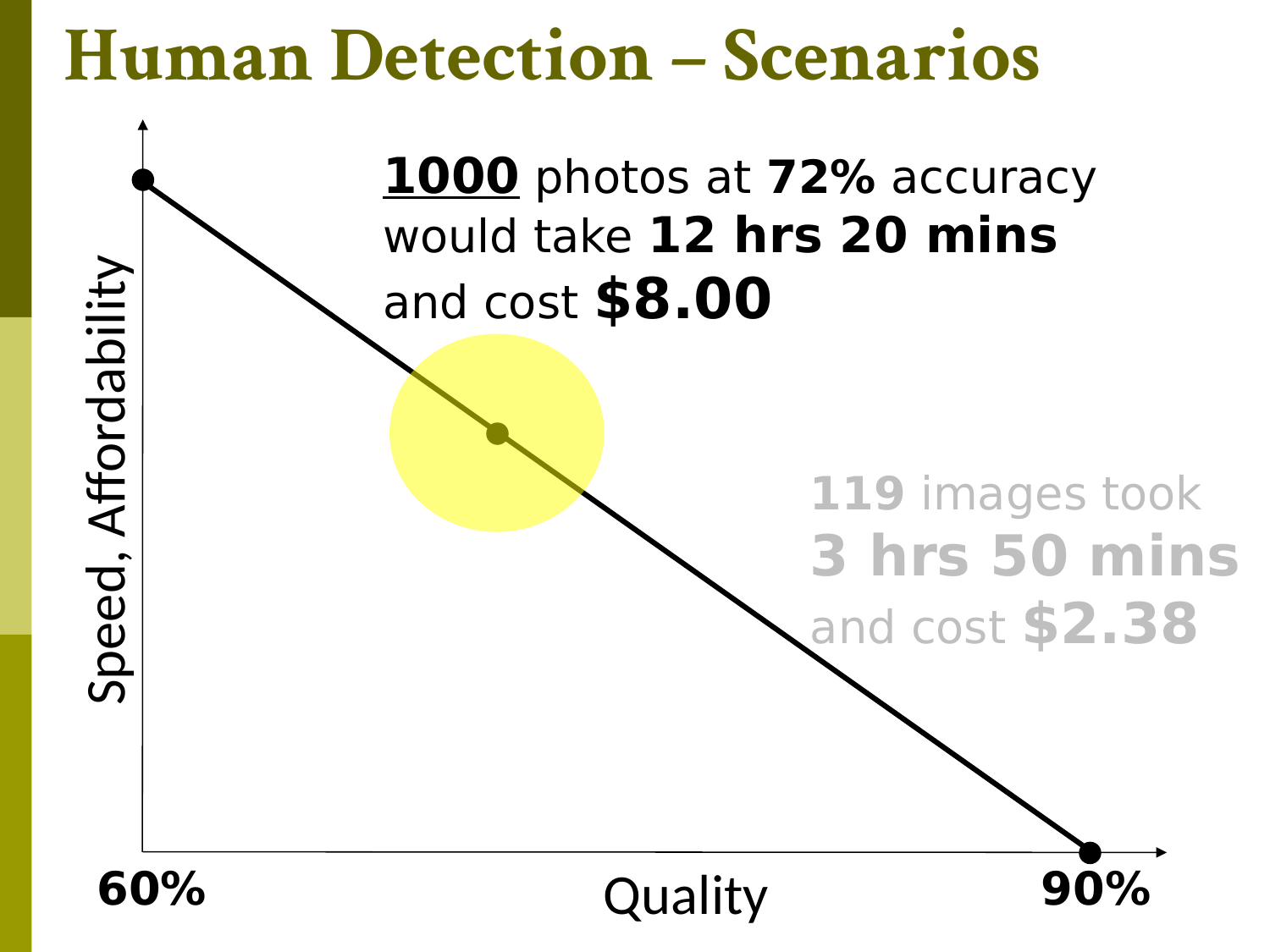

# Human Detection – Scenarios
Speed, Affordability
Quality
1000 photos at 72% accuracy would take 12 hrs 20 mins and cost $8.00

119 images took
3 hrs 50 mins and cost $2.38

60%
90%